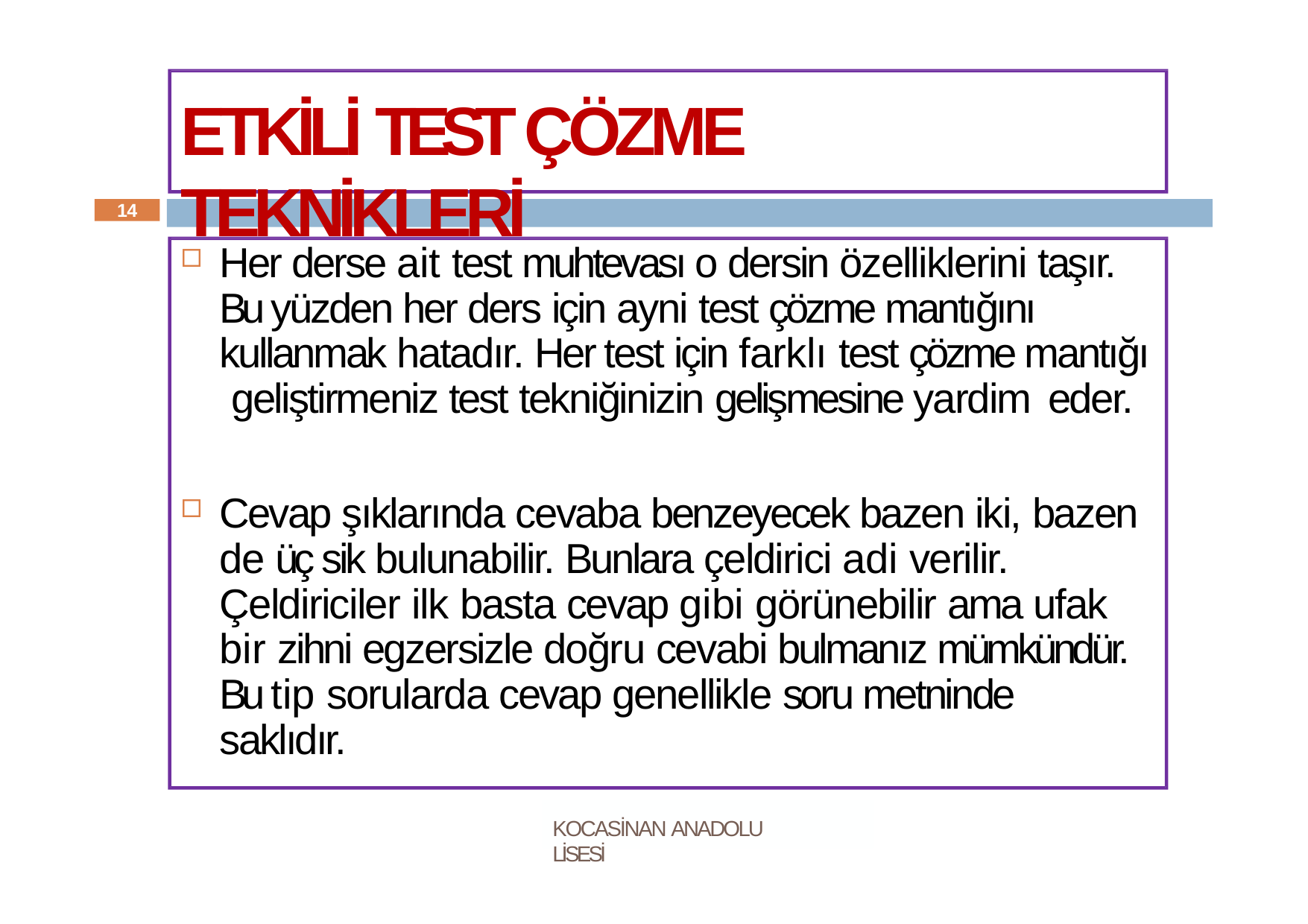

# ETKİLİ TEST ÇÖZME TEKNİKLERİ
14
Her derse ait test muhtevası o dersin özelliklerini taşır.  Bu yüzden her ders için ayni test çözme mantığını  kullanmak hatadır. Her test için farklı test çözme mantığı  geliştirmeniz test tekniğinizin gelişmesine yardim eder.

Cevap şıklarında cevaba benzeyecek bazen iki, bazen  de üç sik bulunabilir. Bunlara çeldirici adi verilir.  Çeldiriciler ilk basta cevap gibi görünebilir ama ufak  bir zihni egzersizle doğru cevabi bulmanız mümkündür.  Bu tip sorularda cevap genellikle soru metninde saklıdır.

KOCASİNAN ANADOLU LİSESİ